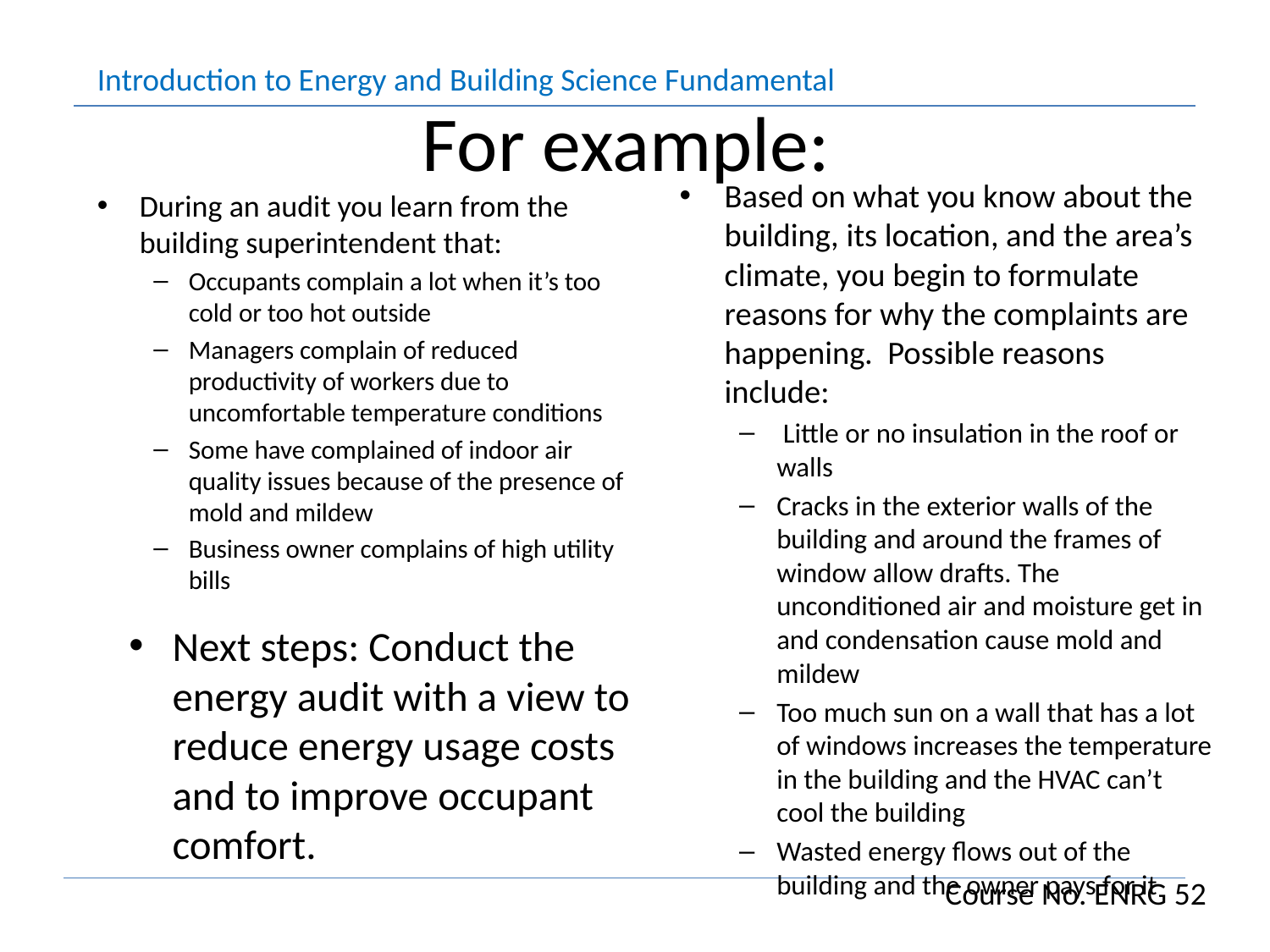

# For example:
Based on what you know about the building, its location, and the area’s climate, you begin to formulate reasons for why the complaints are happening.  Possible reasons include:
 Little or no insulation in the roof or walls
Cracks in the exterior walls of the building and around the frames of window allow drafts. The unconditioned air and moisture get in and condensation cause mold and mildew
Too much sun on a wall that has a lot of windows increases the temperature in the building and the HVAC can’t cool the building
Wasted energy flows out of the building and the owner pays for it
During an audit you learn from the building superintendent that:
Occupants complain a lot when it’s too cold or too hot outside
Managers complain of reduced productivity of workers due to uncomfortable temperature conditions
Some have complained of indoor air quality issues because of the presence of mold and mildew
Business owner complains of high utility bills

Next steps: Conduct the energy audit with a view to reduce energy usage costs and to improve occupant comfort.